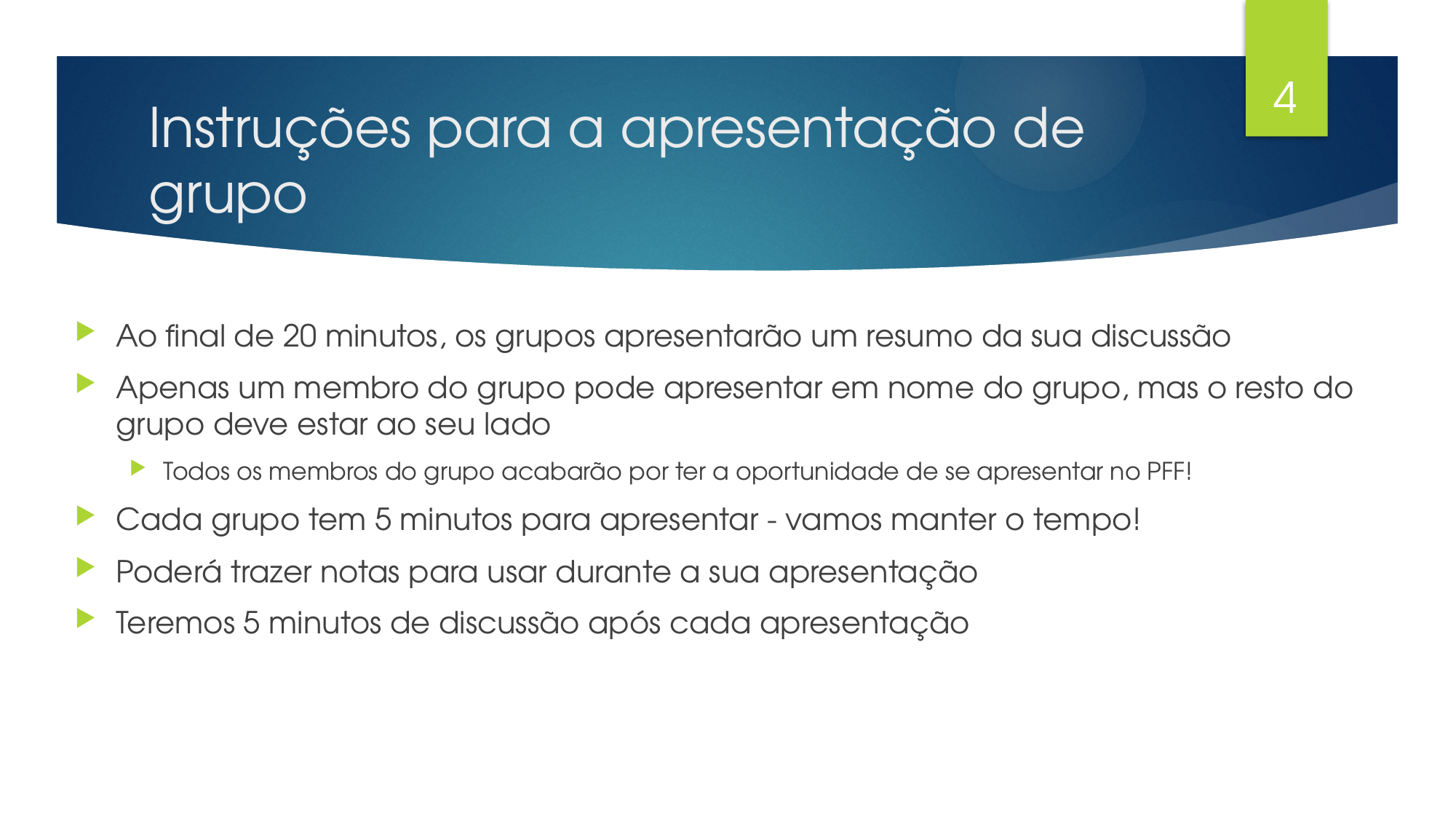

4
# Instruções para a apresentação de grupo
Ao final de 20 minutos, os grupos apresentarão um resumo da sua discussão
Apenas um membro do grupo pode apresentar em nome do grupo, mas o resto do grupo deve estar ao seu lado
Todos os membros do grupo acabarão por ter a oportunidade de se apresentar no PFF!
Cada grupo tem 5 minutos para apresentar - vamos manter o tempo!
Poderá trazer notas para usar durante a sua apresentação
Teremos 5 minutos de discussão após cada apresentação